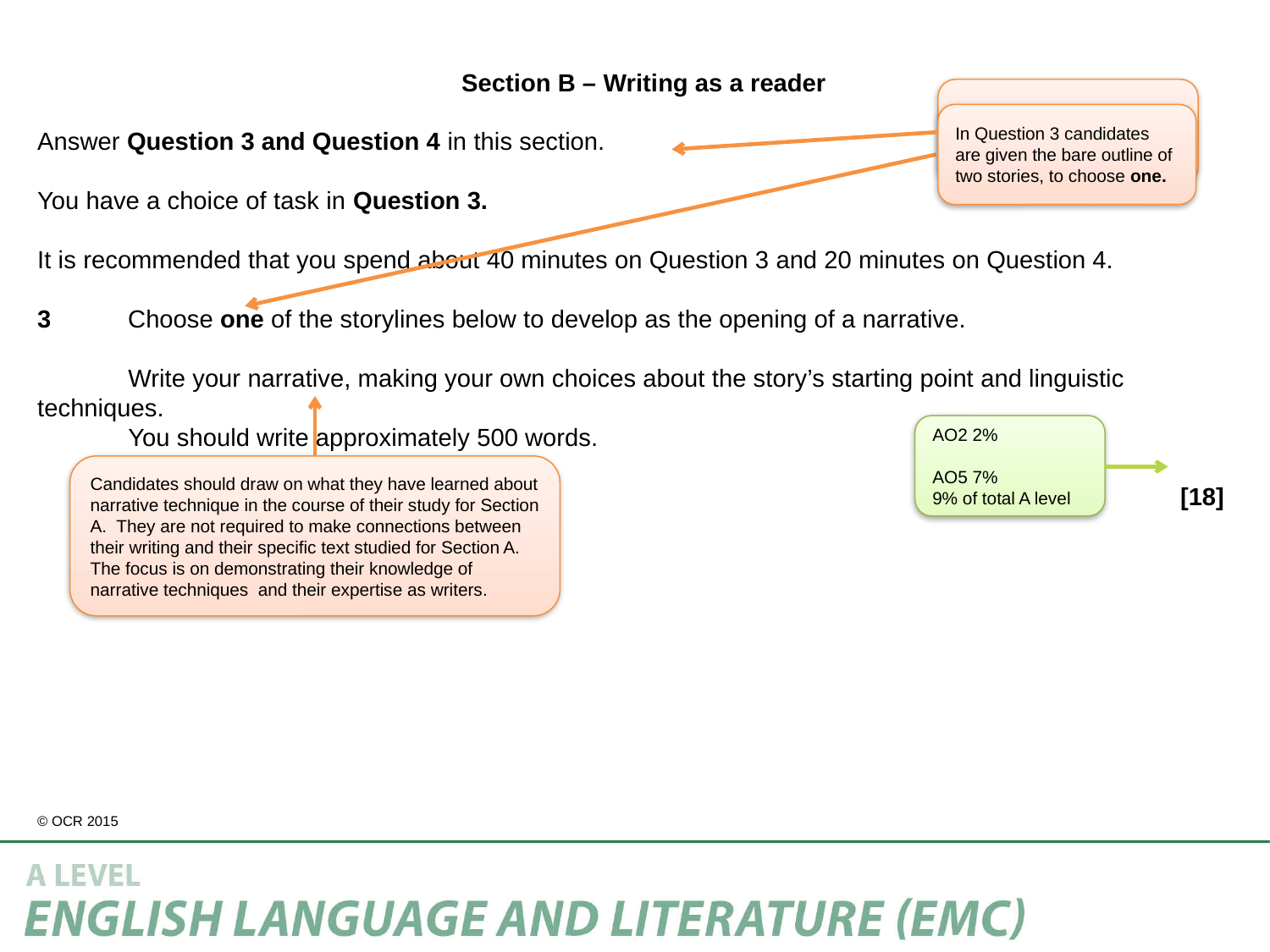

Section B – Writing as a reader

Answer Question 3 and Question 4 in this section.

You have a choice of task in Question 3.

It is recommended that you spend about 40 minutes on Question 3 and 20 minutes on Question 4.

3           Choose one of the storylines below to develop as the opening of a narrative.

             Write your narrative, making your own choices about the story’s starting point and linguistic techniques.
             You should write approximately 500 words.
                                                                                                                        												[18]

Section B is made up of an original writing task and a short commentary.

In Question 3 candidates are given the bare outline of two stories, to choose one.

AO2 2%
AO5 7%
9% of total A level

Candidates should draw on what they have learned about narrative technique in the course of their study for Section A.  They are not required to make connections between their writing and their specific text studied for Section A. The focus is on demonstrating their knowledge of narrative techniques  and their expertise as writers.